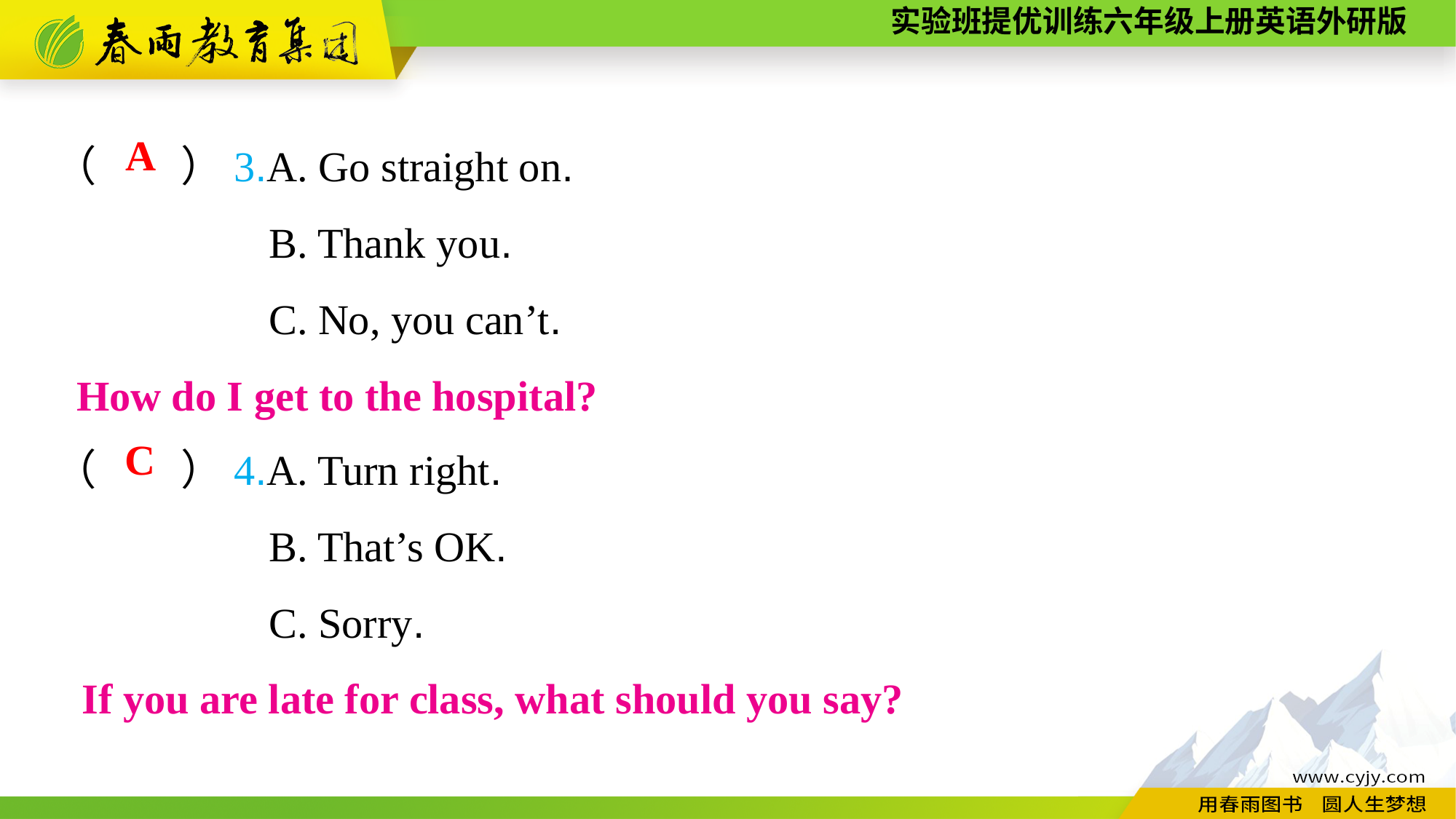

（　　）3.A. Go straight on.
B. Thank you.
C. No, you can’t.
A
How do I get to the hospital?
（　　）4.A. Turn right.
B. That’s OK.
C. Sorry.
C
If you are late for class, what should you say?